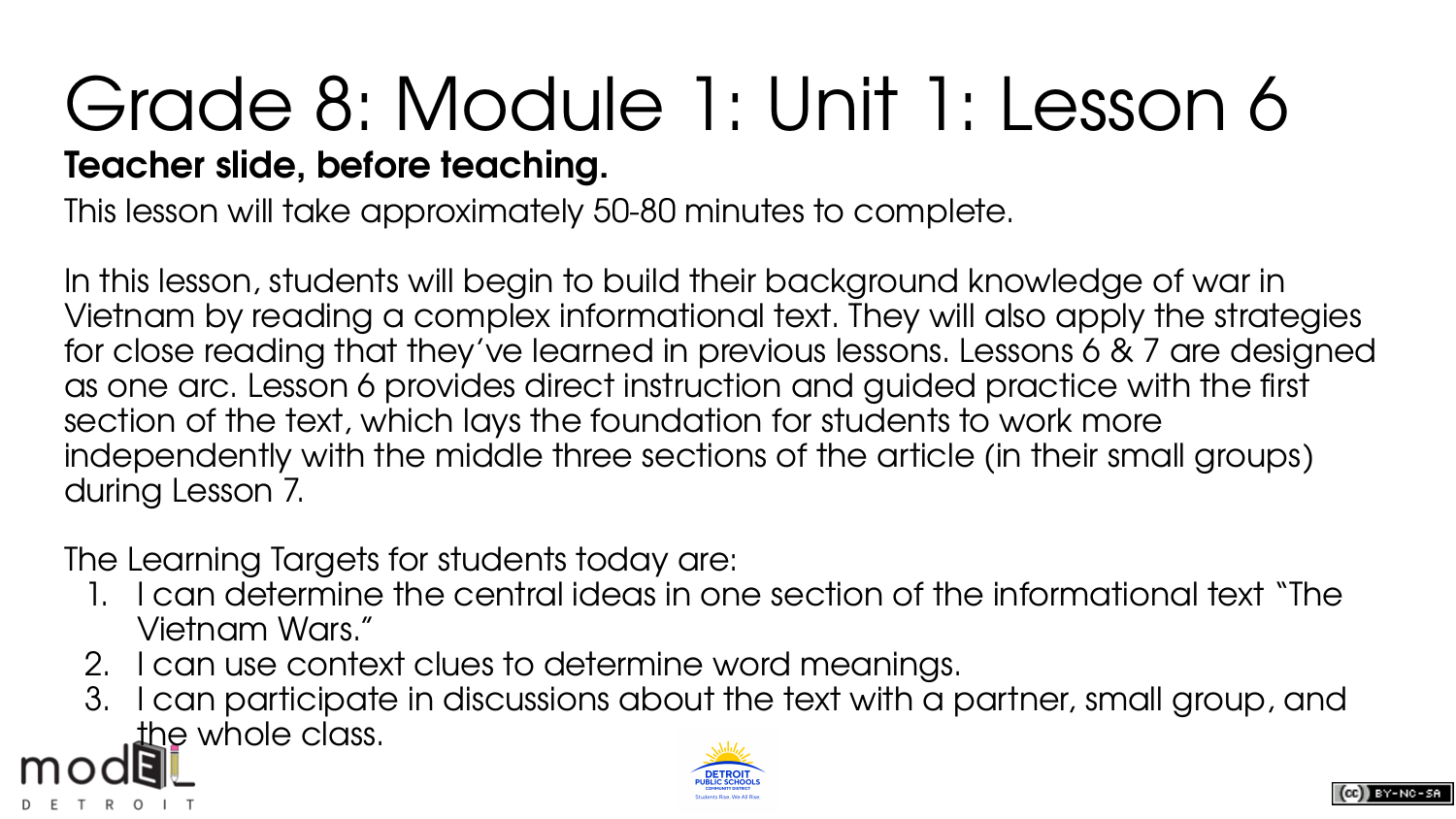

# Grade 8: Module 1: Unit 1: Lesson 6 Teacher slide, before teaching.
This lesson will take approximately 50-80 minutes to complete.

In this lesson, students will begin to build their background knowledge of war in Vietnam by reading a complex informational text. They will also apply the strategies for close reading that they’ve learned in previous lessons. Lessons 6 & 7 are designed as one arc. Lesson 6 provides direct instruction and guided practice with the first section of the text, which lays the foundation for students to work more independently with the middle three sections of the article (in their small groups) during Lesson 7.

The Learning Targets for students today are:
I can determine the central ideas in one section of the informational text “The Vietnam Wars.”
I can use context clues to determine word meanings.
I can participate in discussions about the text with a partner, small group, and the whole class.